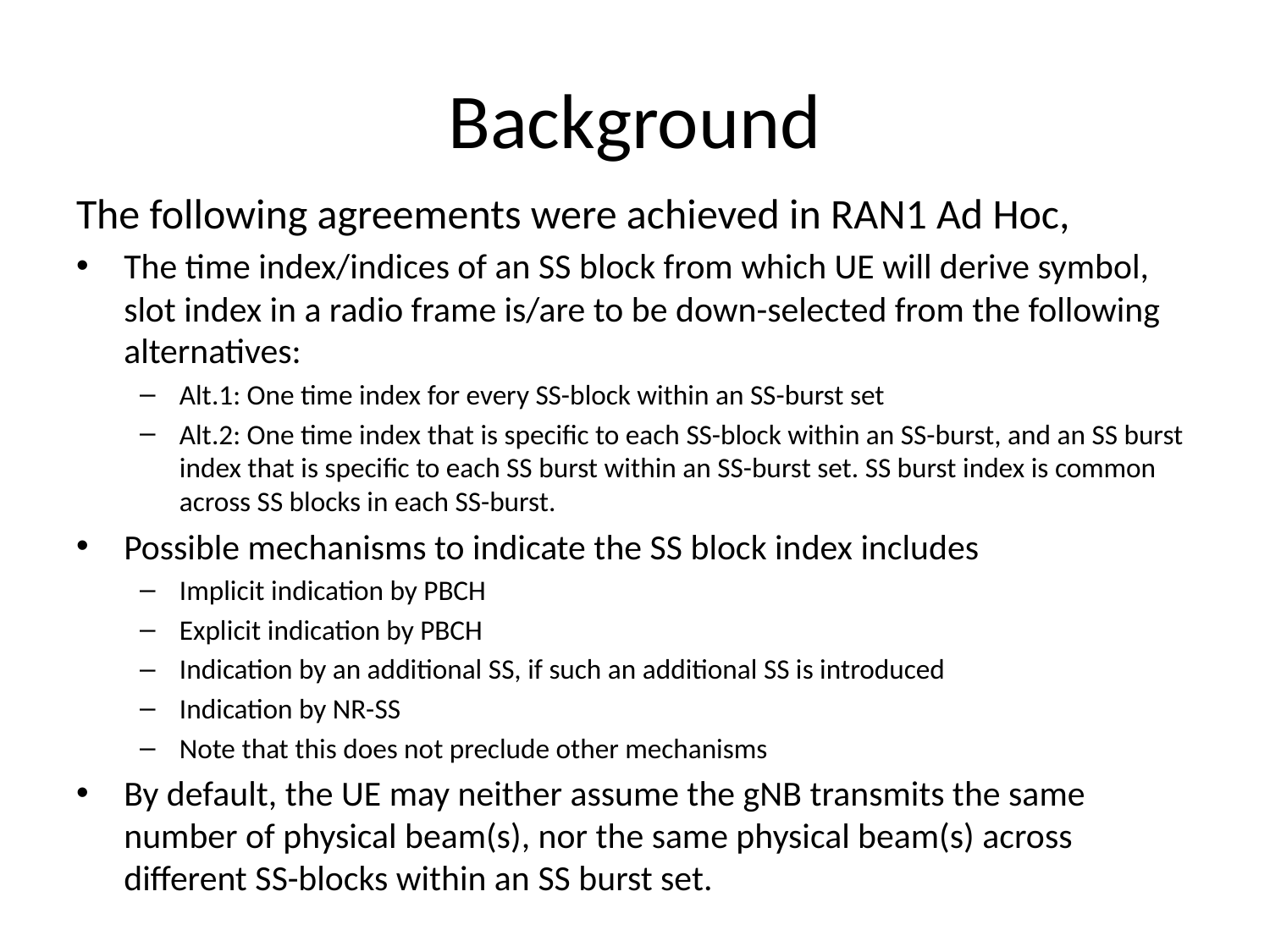

# Background
The following agreements were achieved in RAN1 Ad Hoc,
The time index/indices of an SS block from which UE will derive symbol, slot index in a radio frame is/are to be down-selected from the following alternatives:
Alt.1: One time index for every SS-block within an SS-burst set
Alt.2: One time index that is specific to each SS-block within an SS-burst, and an SS burst index that is specific to each SS burst within an SS-burst set. SS burst index is common across SS blocks in each SS-burst.
Possible mechanisms to indicate the SS block index includes
Implicit indication by PBCH
Explicit indication by PBCH
Indication by an additional SS, if such an additional SS is introduced
Indication by NR-SS
Note that this does not preclude other mechanisms
By default, the UE may neither assume the gNB transmits the same number of physical beam(s), nor the same physical beam(s) across different SS-blocks within an SS burst set.